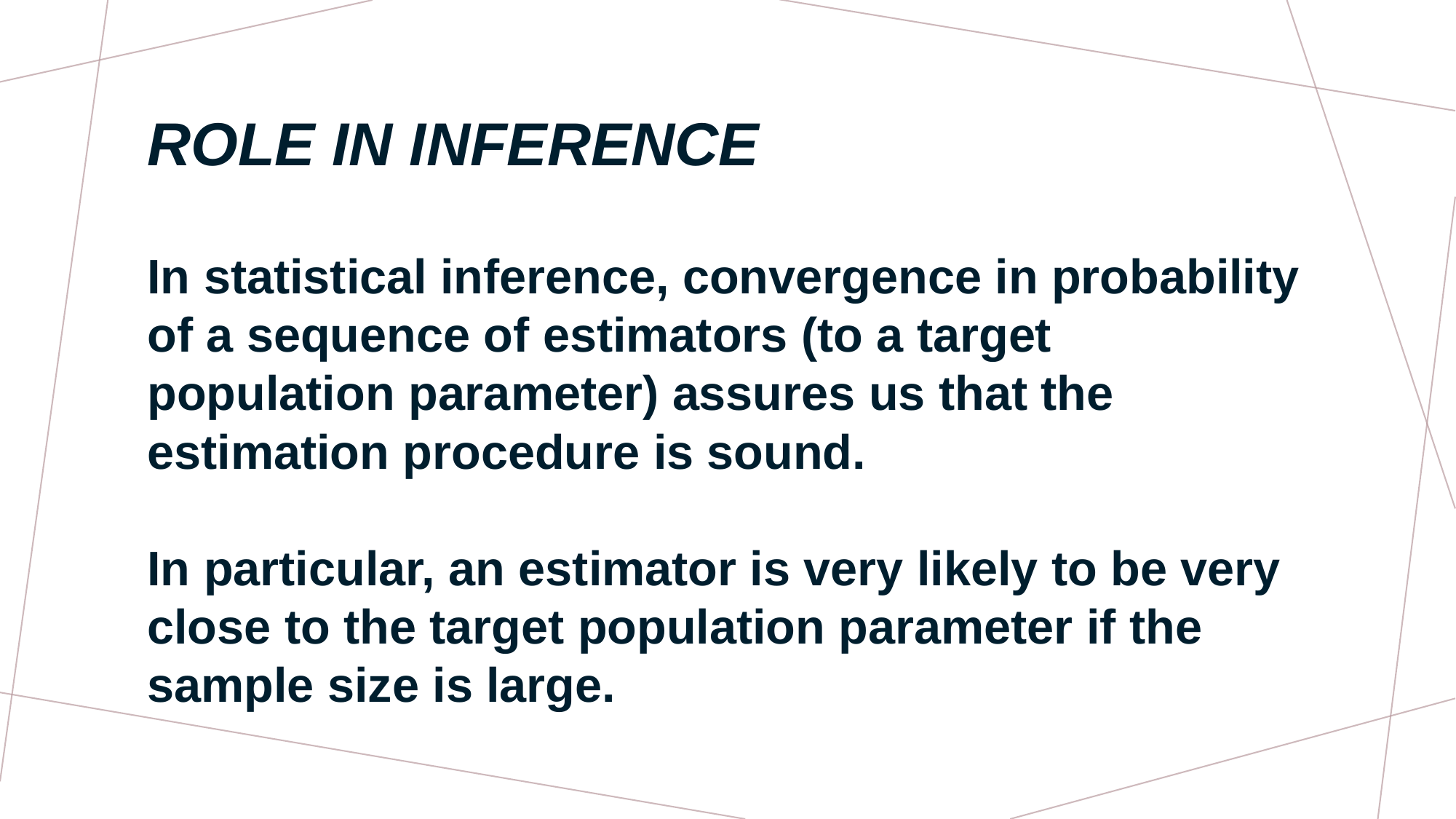

# ROLE IN INFERENCE
In statistical inference, convergence in probability of a sequence of estimators (to a target population parameter) assures us that the estimation procedure is sound.

In particular, an estimator is very likely to be very close to the target population parameter if the sample size is large.